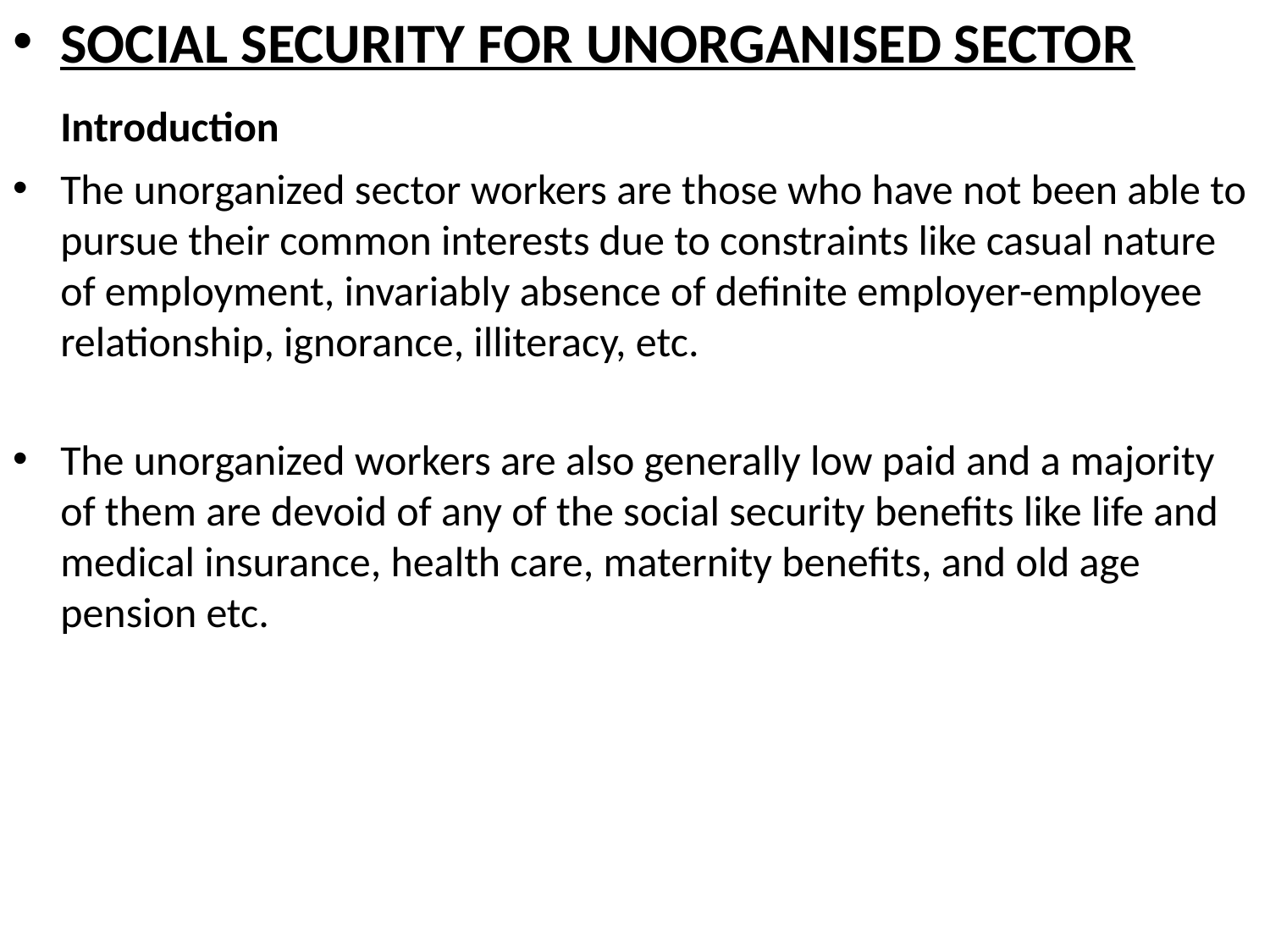

SOCIAL SECURITY FOR UNORGANISED SECTOR
	Introduction
The unorganized sector workers are those who have not been able to pursue their common interests due to constraints like casual nature of employment, invariably absence of definite employer-employee relationship, ignorance, illiteracy, etc.

The unorganized workers are also generally low paid and a majority of them are devoid of any of the social security benefits like life and medical insurance, health care, maternity benefits, and old age pension etc.

#